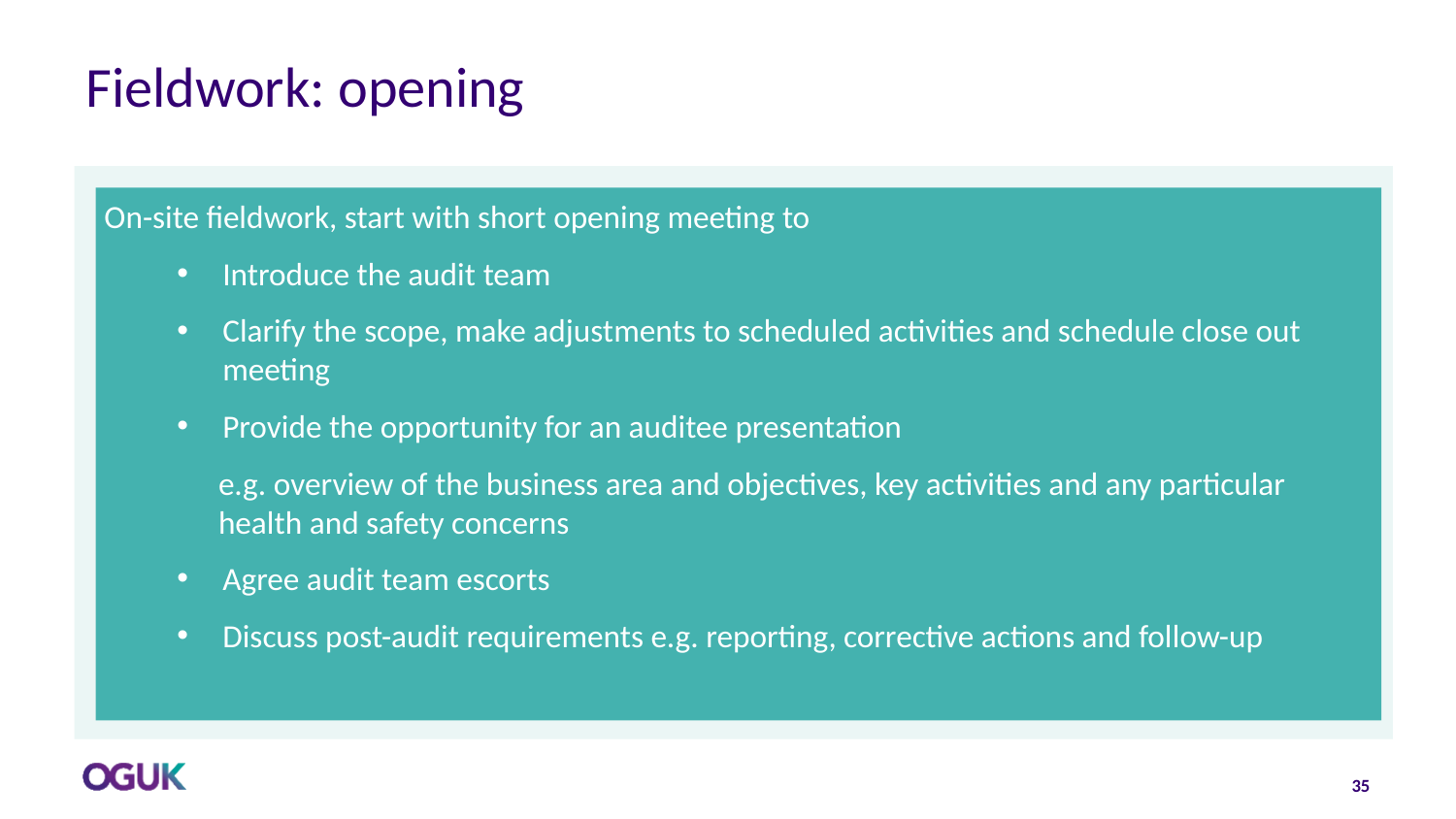

# Fieldwork: opening

On-site fieldwork, start with short opening meeting to
Introduce the audit team
Clarify the scope, make adjustments to scheduled activities and schedule close out meeting
Provide the opportunity for an auditee presentation
e.g. overview of the business area and objectives, key activities and any particular health and safety concerns
Agree audit team escorts
Discuss post-audit requirements e.g. reporting, corrective actions and follow-up
35